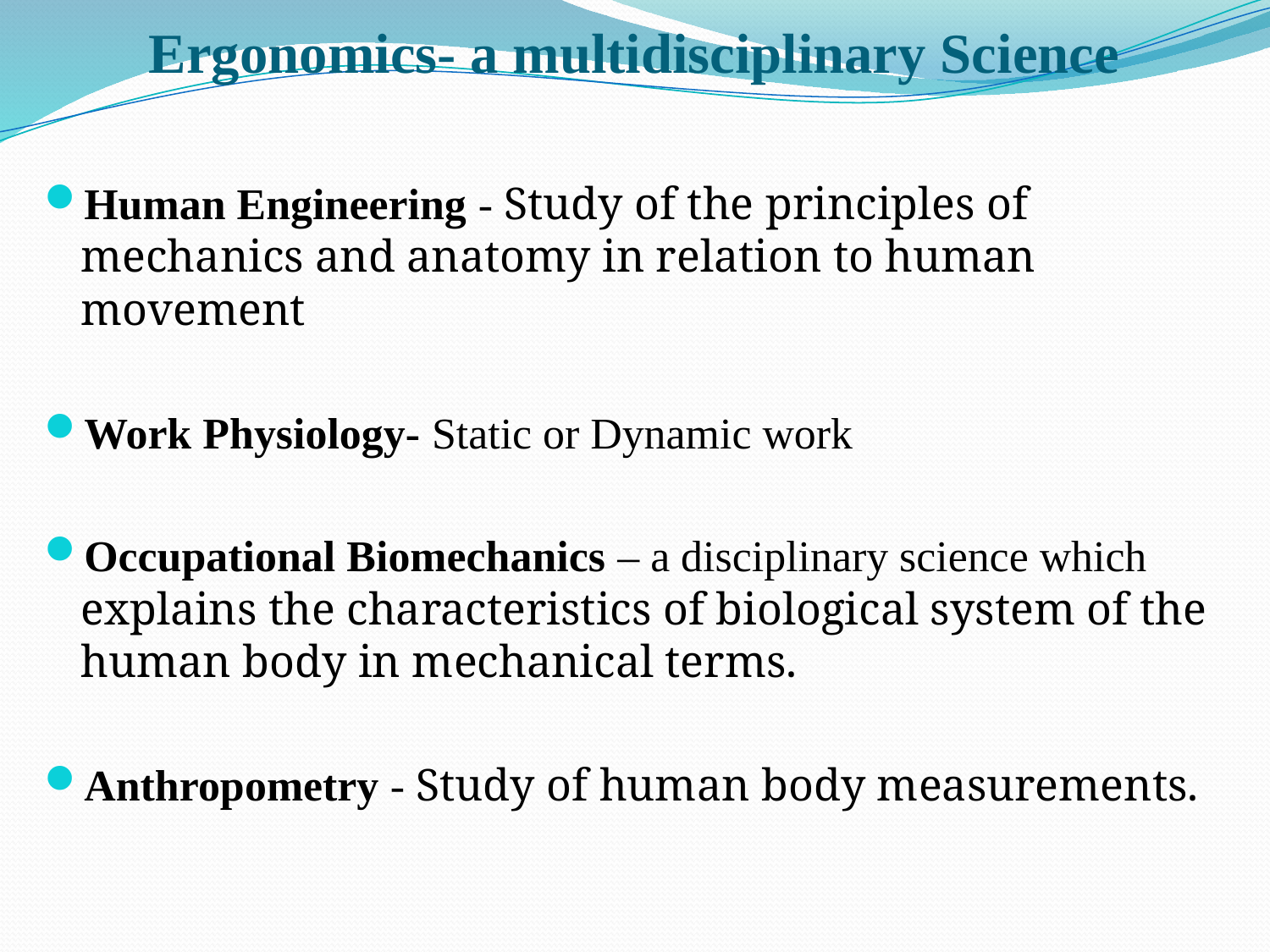

# Ergonomics- a multidisciplinary Science
Human Engineering - Study of the principles of mechanics and anatomy in relation to human movement

Work Physiology- Static or Dynamic work

Occupational Biomechanics – a disciplinary science which explains the characteristics of biological system of the human body in mechanical terms.

Anthropometry - Study of human body measurements.